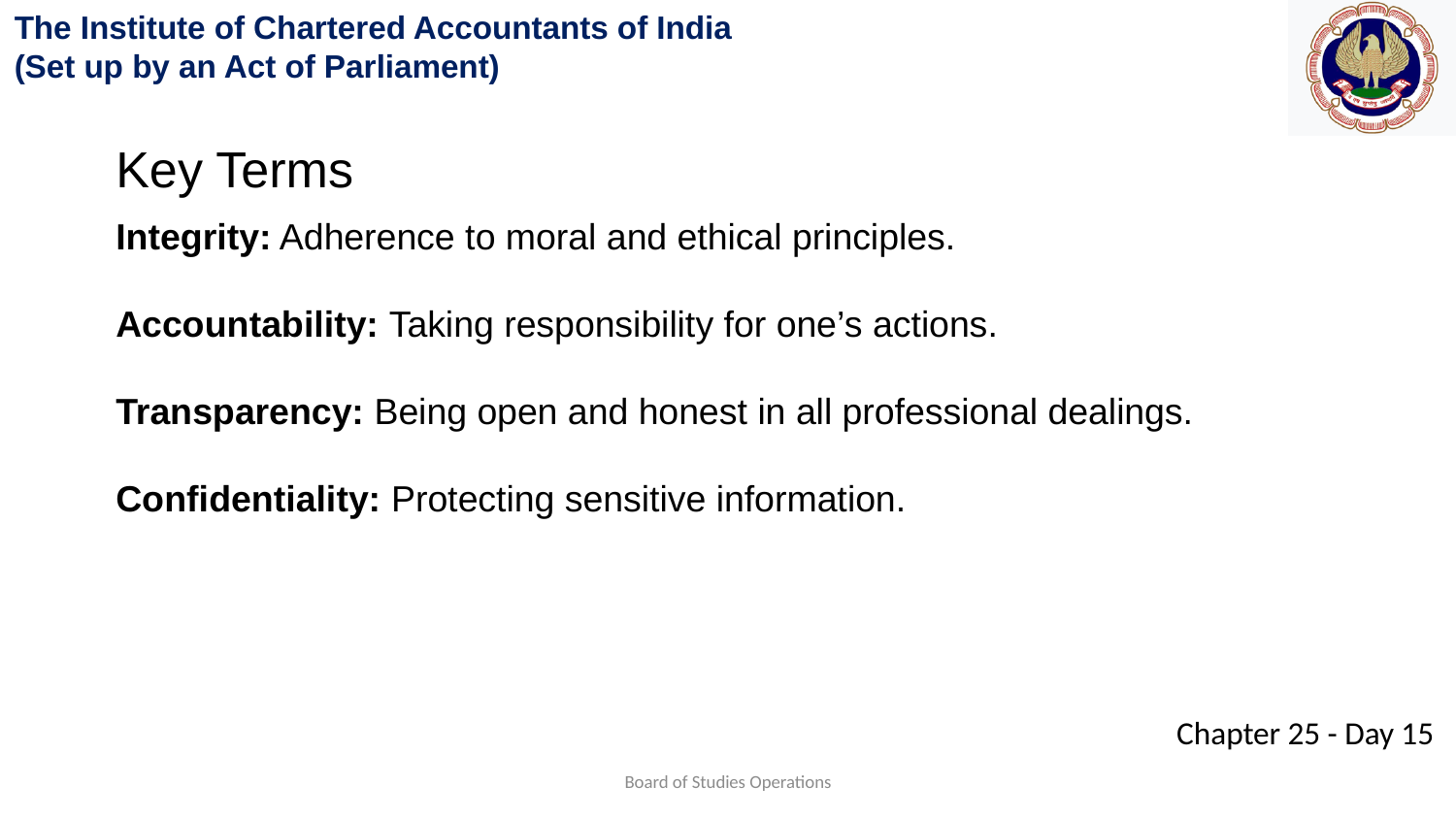

Key Terms

Integrity: Adherence to moral and ethical principles.

Accountability: Taking responsibility for one’s actions.

Transparency: Being open and honest in all professional dealings.

Confidentiality: Protecting sensitive information.
Board of Studies Operations